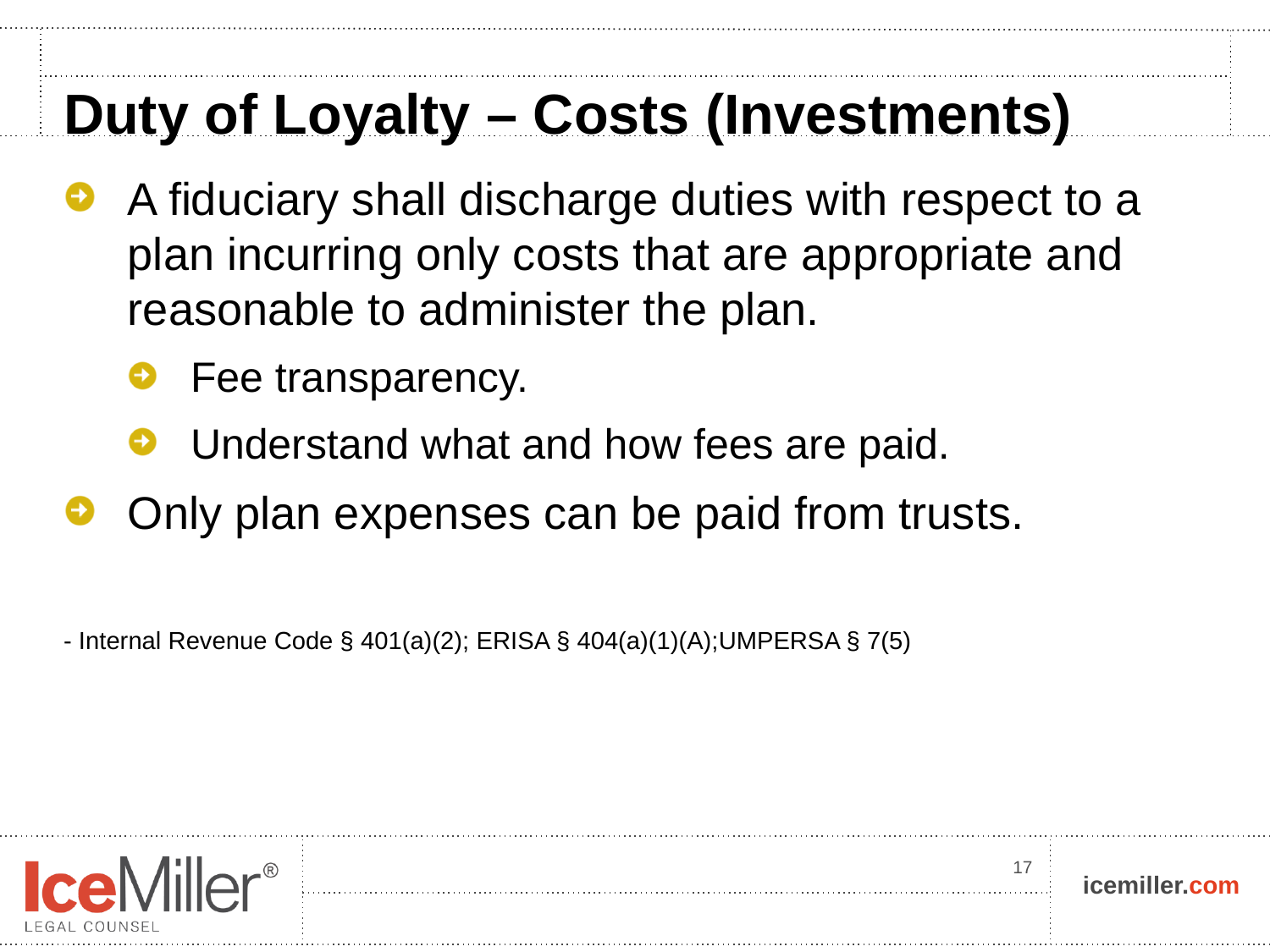

# Duty of Loyalty – Costs (Investments)
A fiduciary shall discharge duties with respect to a plan incurring only costs that are appropriate and reasonable to administer the plan.
Fee transparency.
Understand what and how fees are paid.
Only plan expenses can be paid from trusts.

- Internal Revenue Code § 401(a)(2); ERISA § 404(a)(1)(A);UMPERSA § 7(5)

17